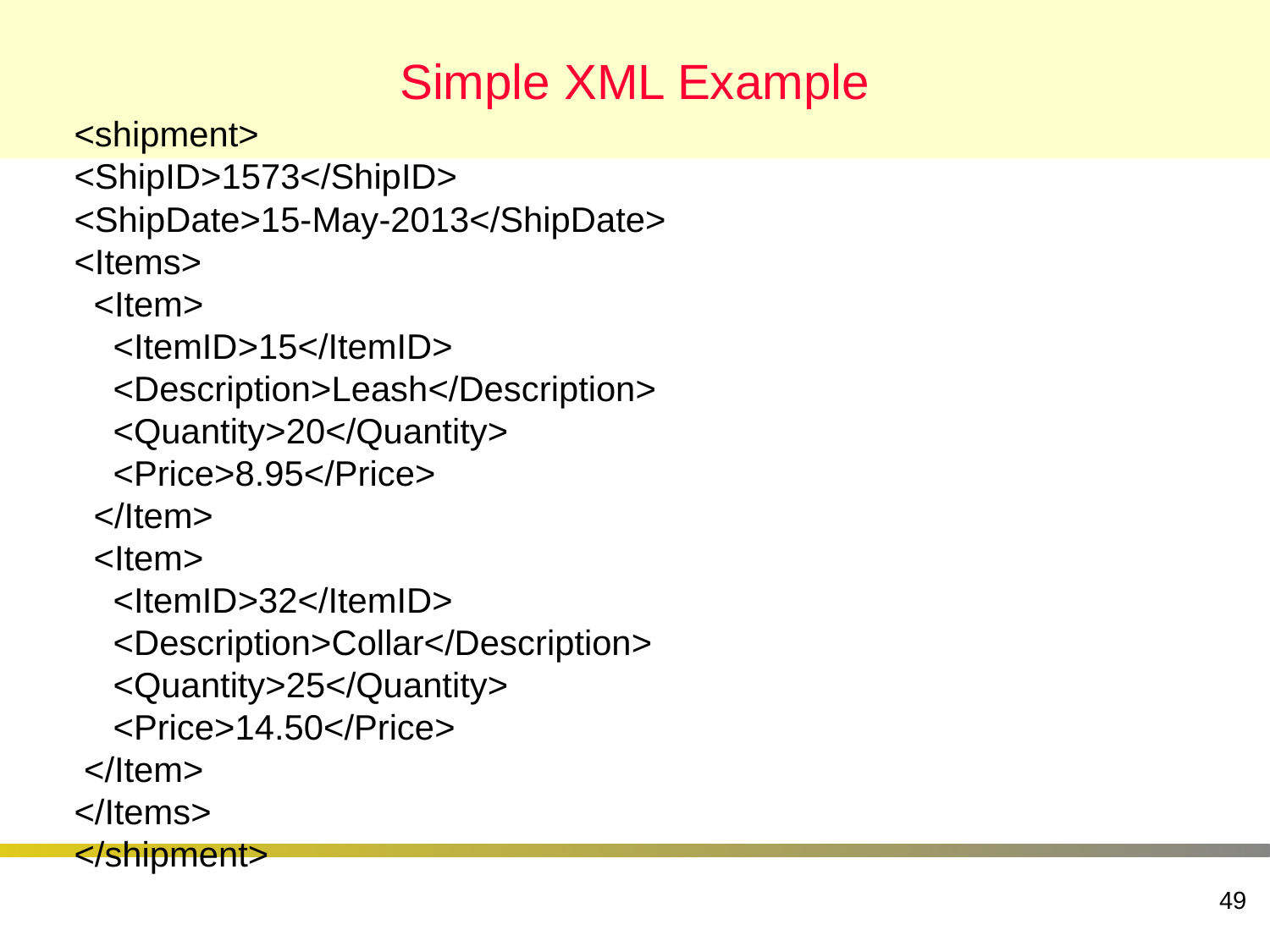

# Simple XML Example
<shipment>
<ShipID>1573</ShipID>
<ShipDate>15-May-2013</ShipDate>
<Items>
  <Item>
    <ItemID>15</ItemID>
    <Description>Leash</Description>
    <Quantity>20</Quantity>
    <Price>8.95</Price>
  </Item>
  <Item>
    <ItemID>32</ItemID>
    <Description>Collar</Description>
    <Quantity>25</Quantity>
    <Price>14.50</Price>
 </Item>
</Items>
</shipment>
49